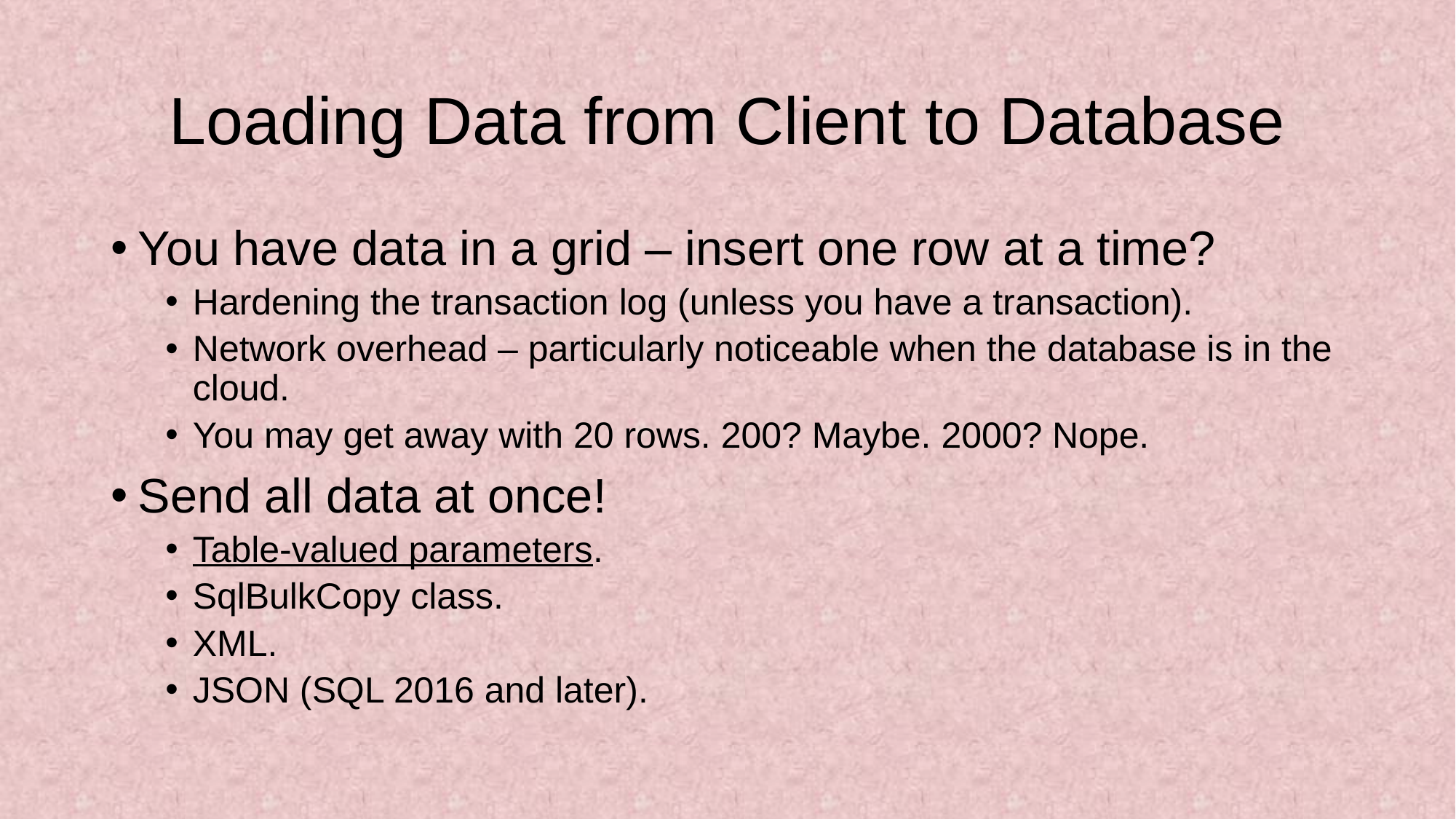

# Loading Data from Client to Database
You have data in a grid – insert one row at a time?
Hardening the transaction log (unless you have a transaction).
Network overhead – particularly noticeable when the database is in the cloud.
You may get away with 20 rows. 200? Maybe. 2000? Nope.
Send all data at once!
Table-valued parameters.
SqlBulkCopy class.
XML.
JSON (SQL 2016 and later).